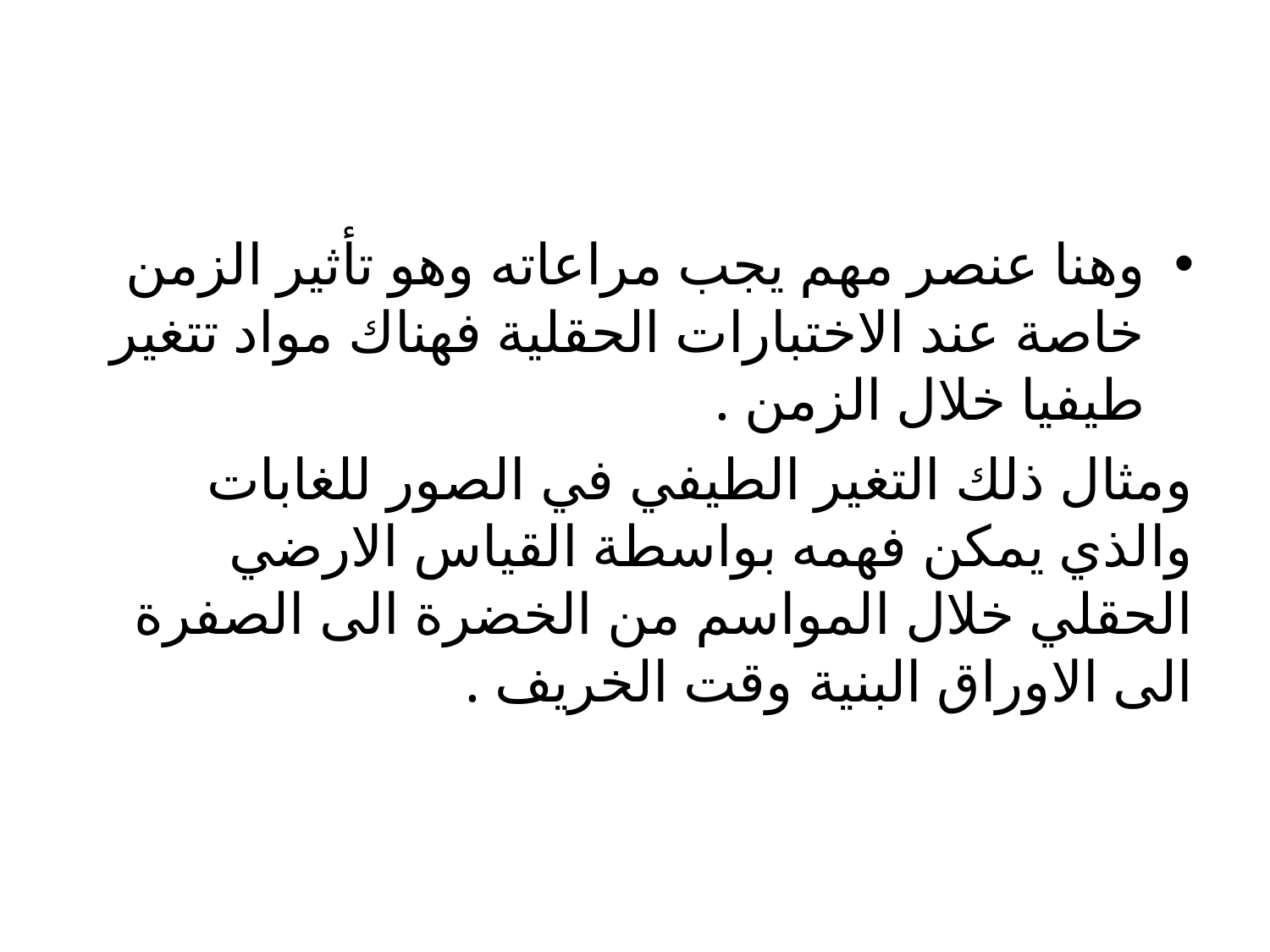

وهنا عنصر مهم يجب مراعاته وهو تأثير الزمن خاصة عند الاختبارات الحقلية فهناك مواد تتغير طيفيا خلال الزمن .
ومثال ذلك التغير الطيفي في الصور للغابات والذي يمكن فهمه بواسطة القياس الارضي الحقلي خلال المواسم من الخضرة الى الصفرة الى الاوراق البنية وقت الخريف .